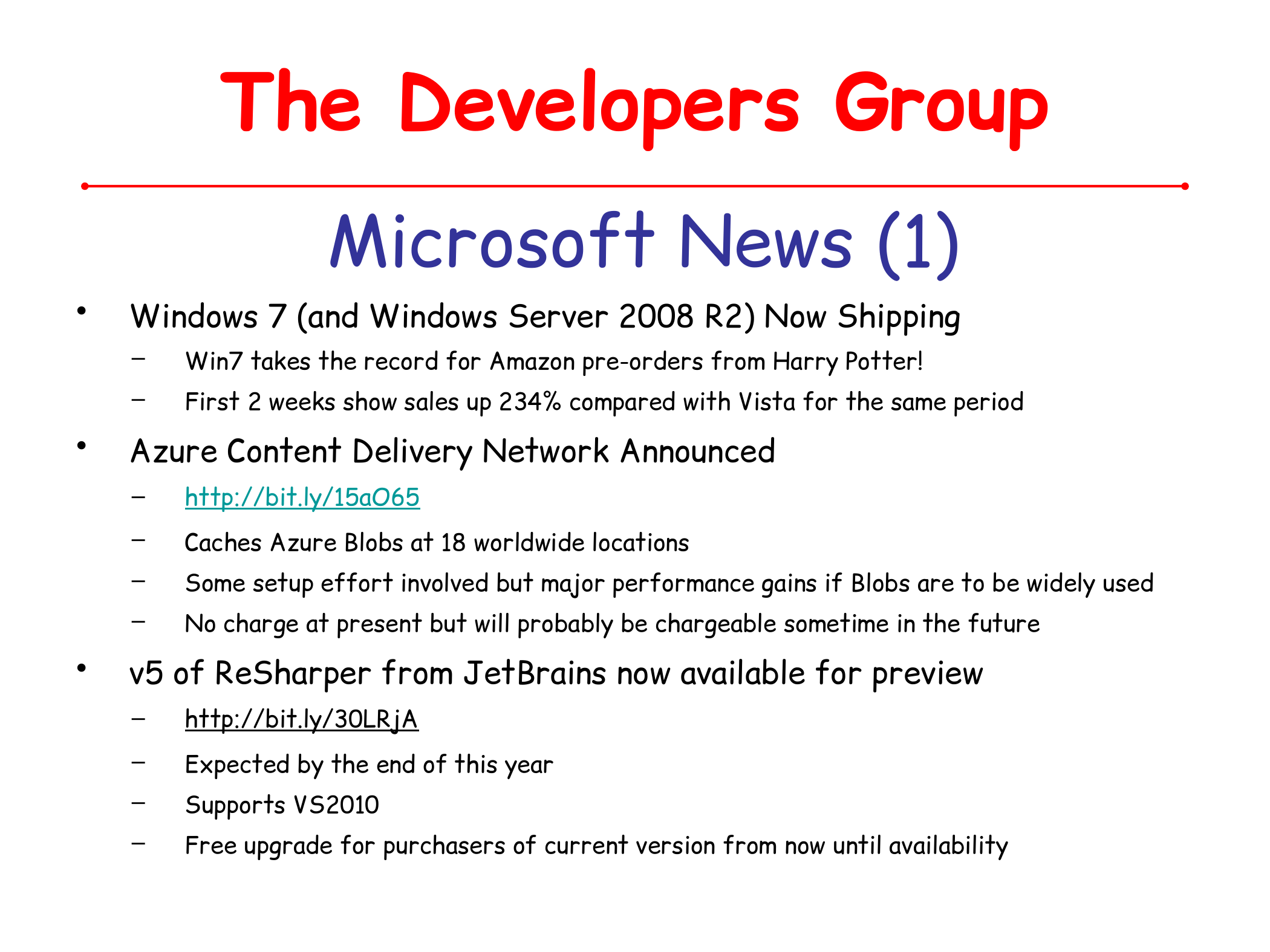

# The Developers Group

Microsoft News (1)
Windows 7 (and Windows Server 2008 R2) Now Shipping
Win7 takes the record for Amazon pre-orders from Harry Potter!
First 2 weeks show sales up 234% compared with Vista for the same period
Azure Content Delivery Network Announced
http://bit.ly/15aO65
Caches Azure Blobs at 18 worldwide locations
Some setup effort involved but major performance gains if Blobs are to be widely used
No charge at present but will probably be chargeable sometime in the future
v5 of ReSharper from JetBrains now available for preview
http://bit.ly/30LRjA
Expected by the end of this year
Supports VS2010
Free upgrade for purchasers of current version from now until availability